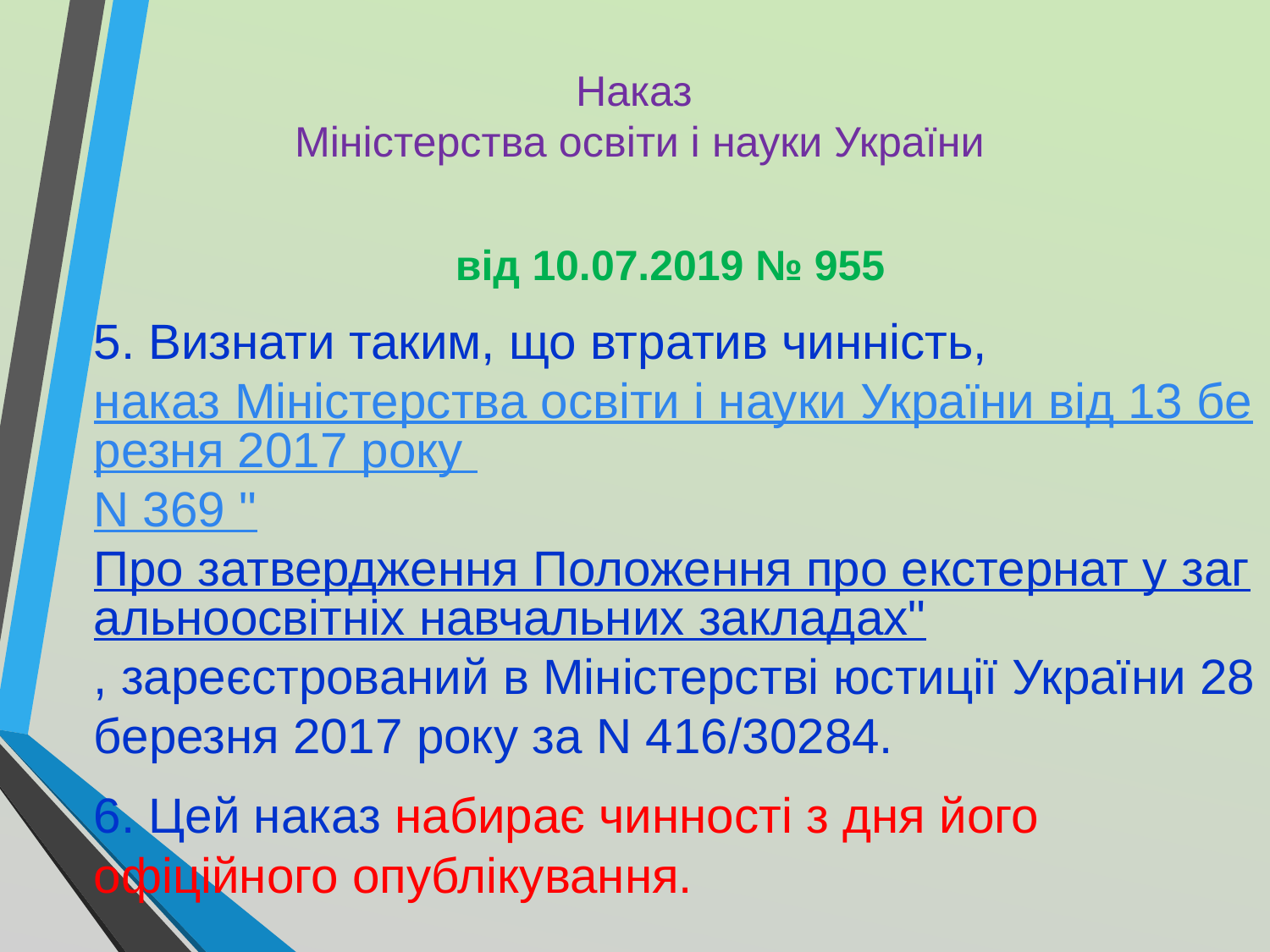

# Наказ Міністерства освіти і науки України
від 10.07.2019 № 955
5. Визнати таким, що втратив чинність, наказ Міністерства освіти і науки України від 13 березня 2017 року N 369 "Про затвердження Положення про екстернат у загальноосвітніх навчальних закладах", зареєстрований в Міністерстві юстиції України 28 березня 2017 року за N 416/30284.
6. Цей наказ набирає чинності з дня його офіційного опублікування.